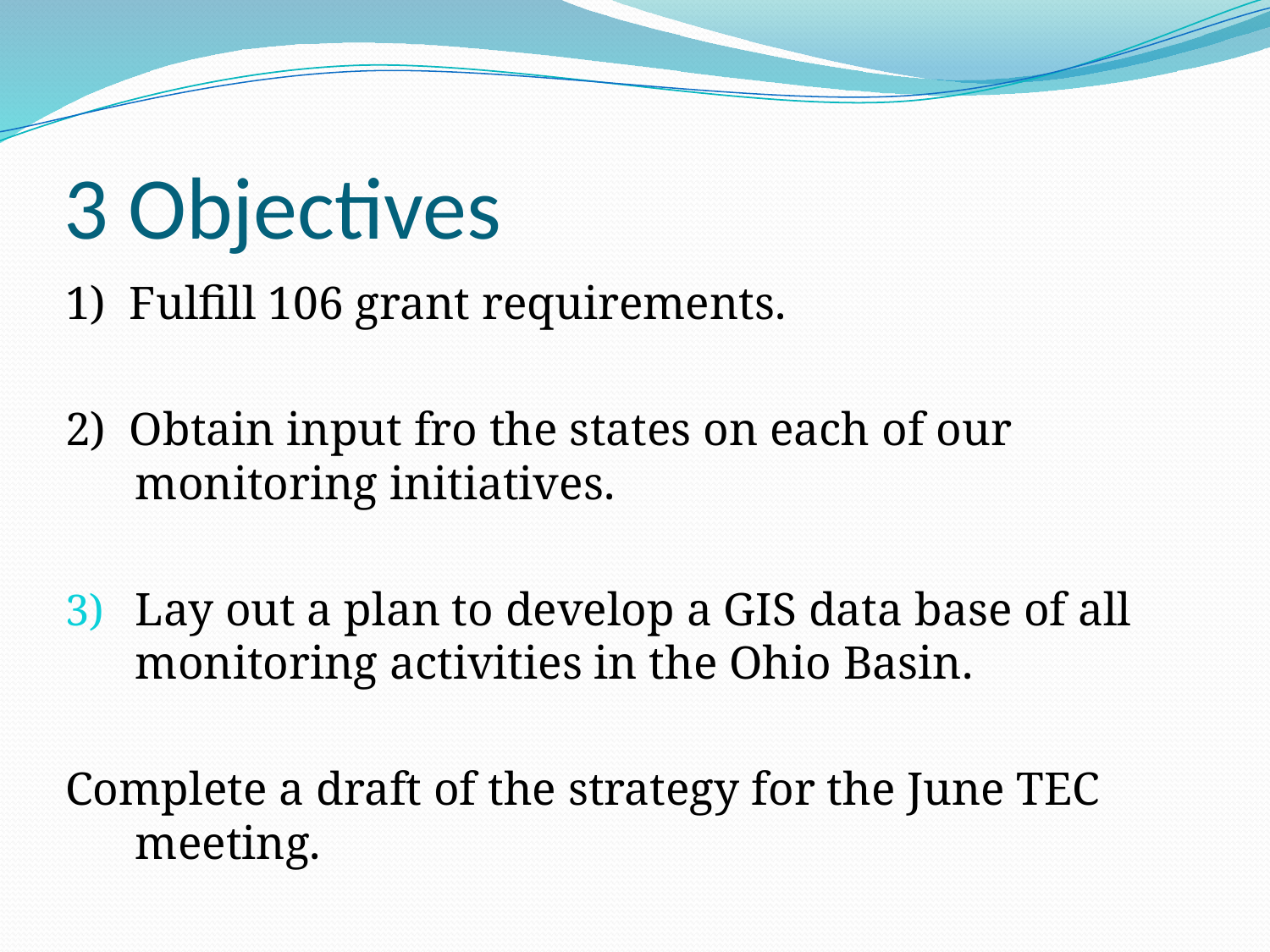

# 3 Objectives
1)  Fulfill 106 grant requirements.

2)  Obtain input fro the states on each of our monitoring initiatives.

Lay out a plan to develop a GIS data base of all monitoring activities in the Ohio Basin.

Complete a draft of the strategy for the June TEC meeting.